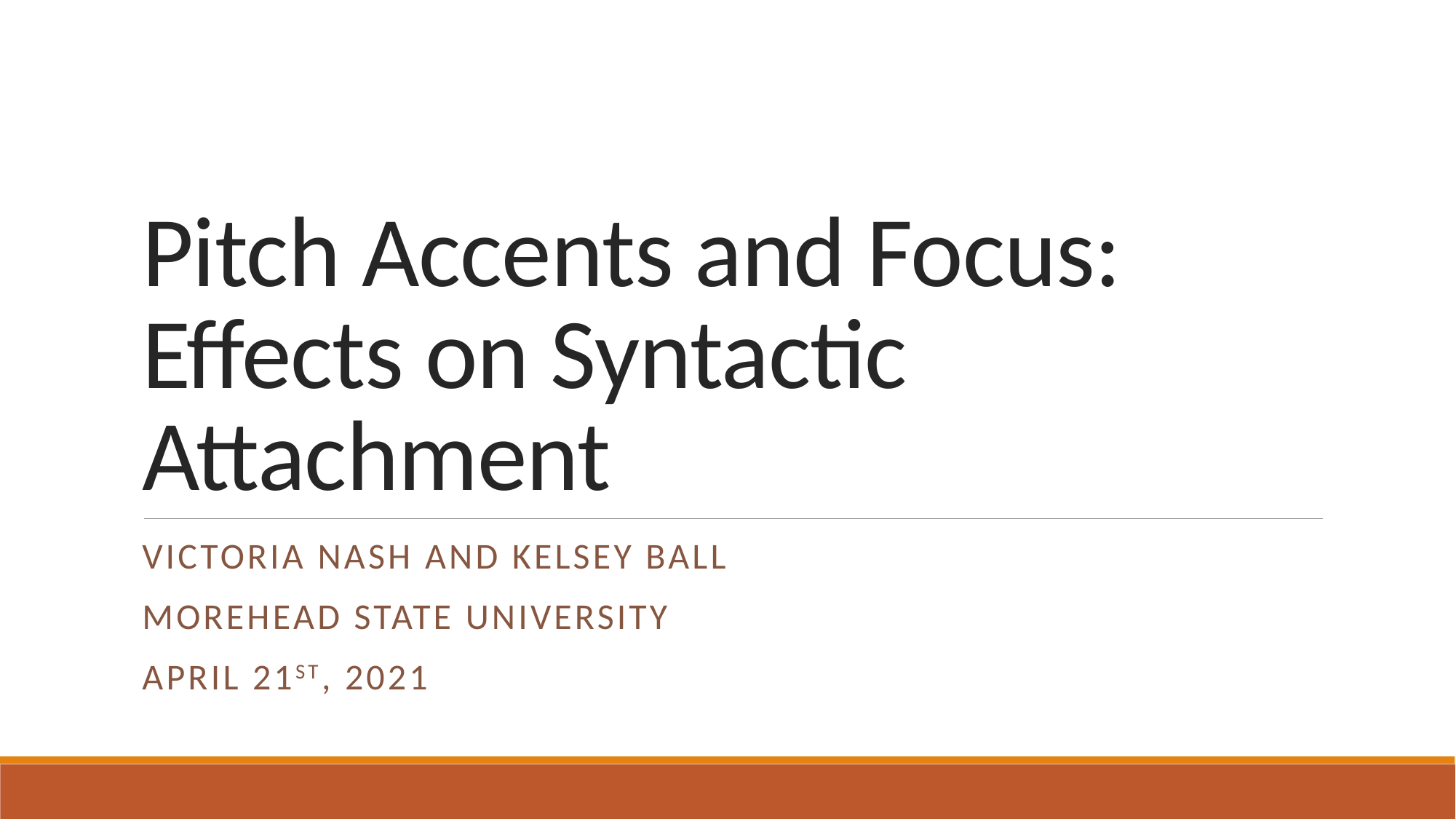

# Pitch Accents and Focus: Effects on Syntactic Attachment
Victoria nash and Kelsey ball
Morehead State University
April 21st, 2021